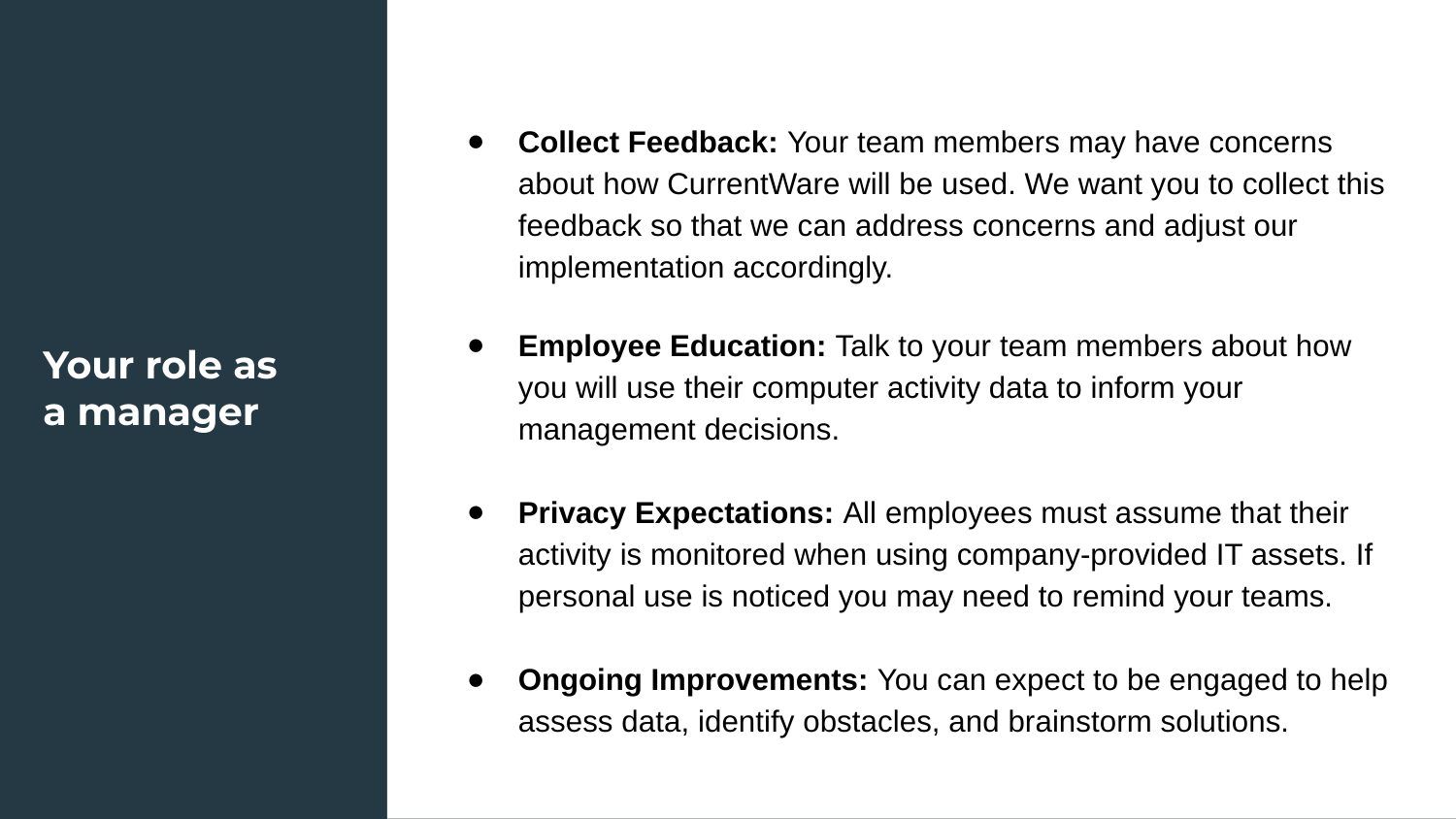

Collect Feedback: Your team members may have concerns about how CurrentWare will be used. We want you to collect this feedback so that we can address concerns and adjust our implementation accordingly.
Employee Education: Talk to your team members about how you will use their computer activity data to inform your management decisions.
Privacy Expectations: All employees must assume that their activity is monitored when using company-provided IT assets. If personal use is noticed you may need to remind your teams.
Ongoing Improvements: You can expect to be engaged to help assess data, identify obstacles, and brainstorm solutions.
Your role as
a manager